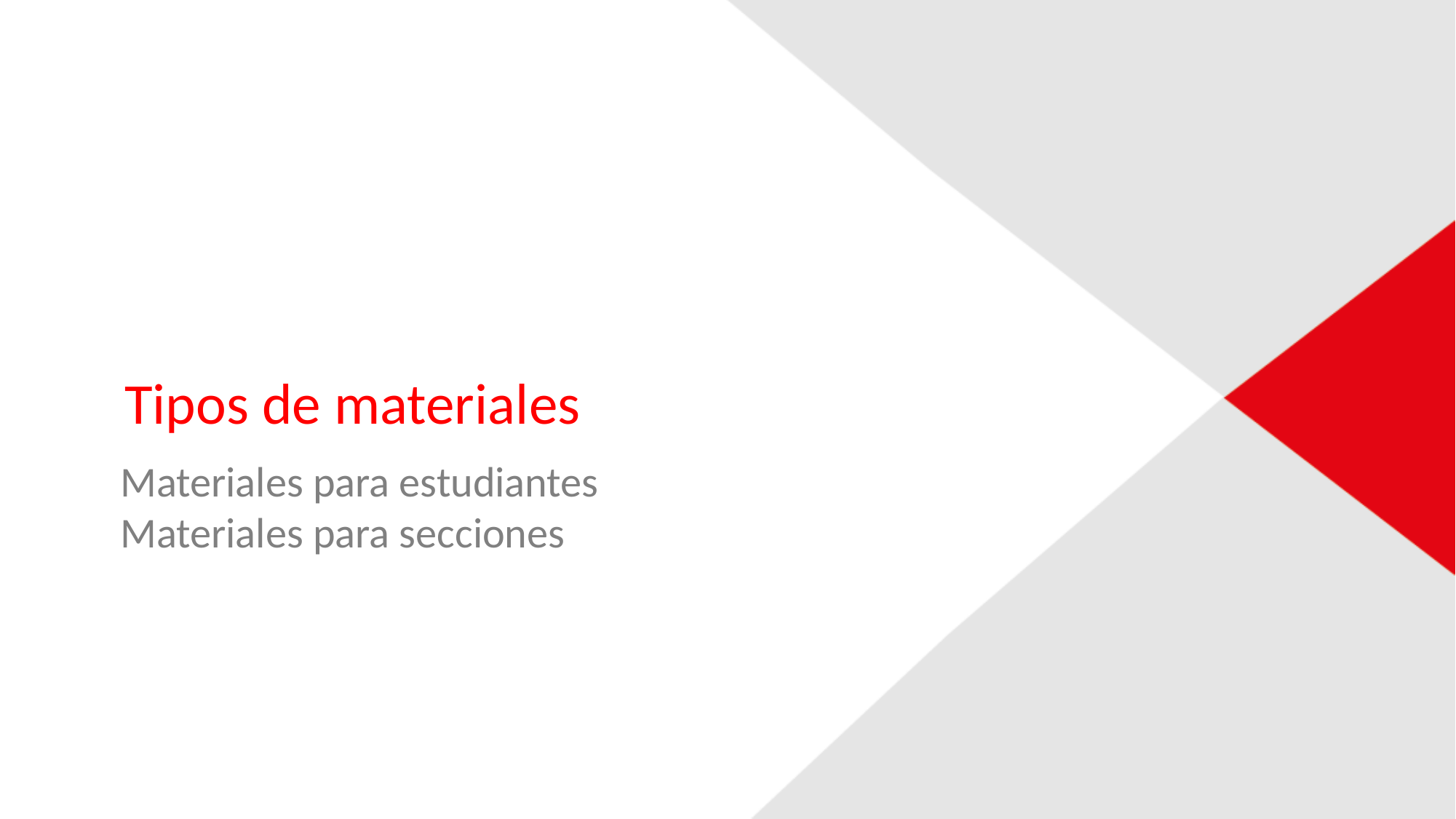

Tipos de materiales

Materiales para estudiantes
Materiales para secciones